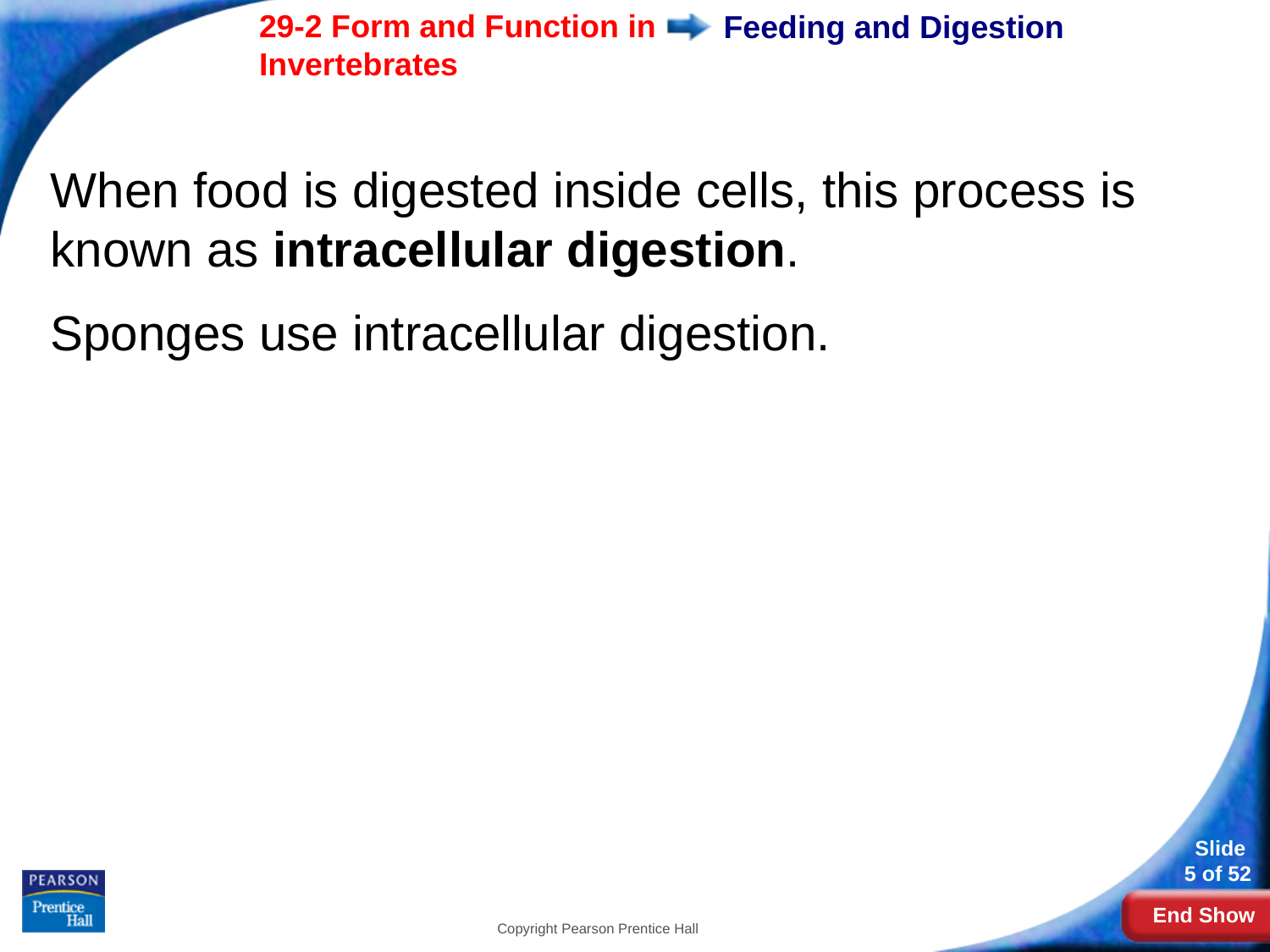

# Feeding and Digestion
When food is digested inside cells, this process is known as intracellular digestion.
Sponges use intracellular digestion.
Copyright Pearson Prentice Hall